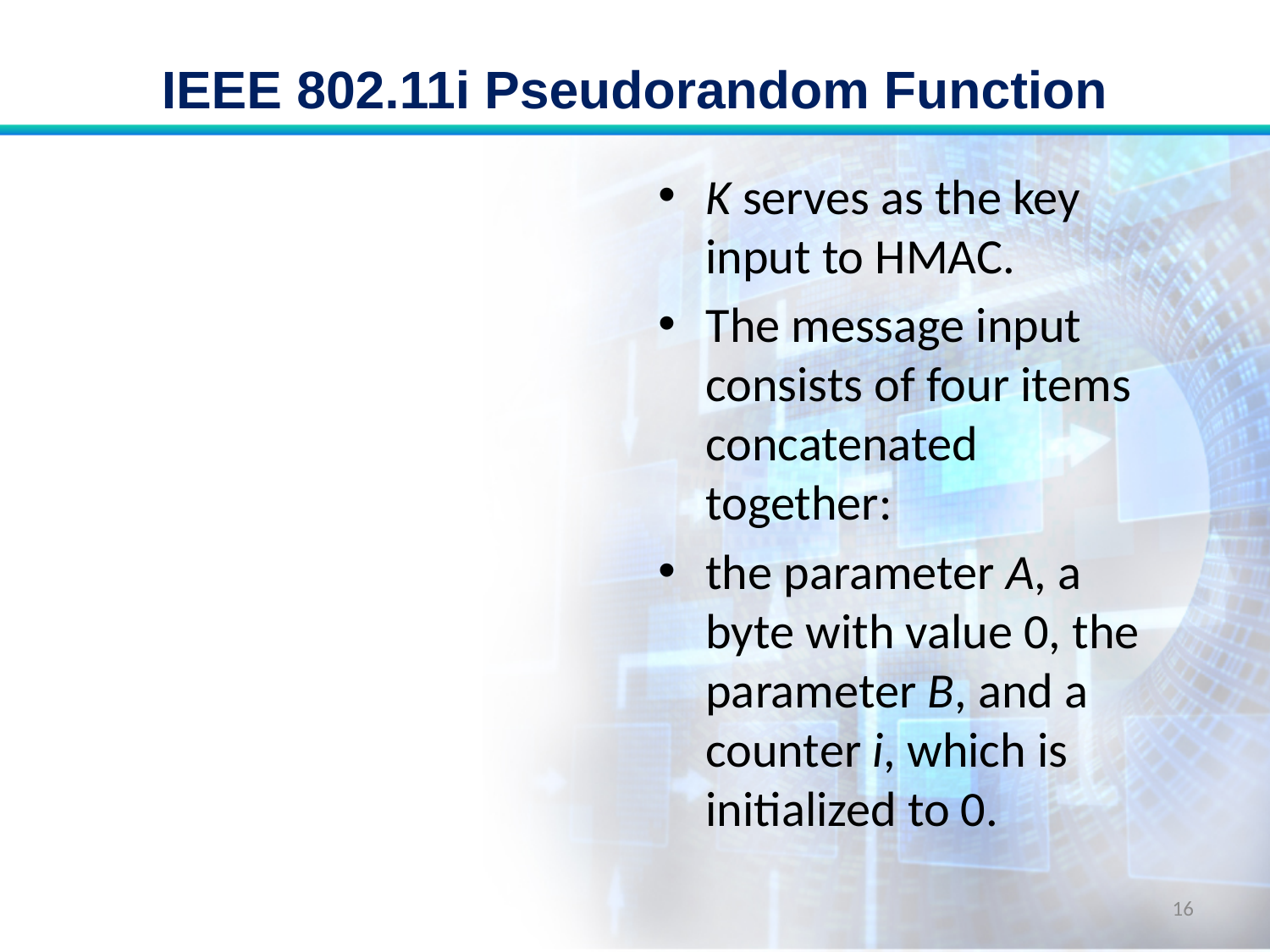

# IEEE 802.11i Pseudorandom Function
K serves as the key input to HMAC.
The message input consists of four items concatenated together:
the parameter A, a byte with value 0, the parameter B, and a counter i, which is  initialized to 0.

16